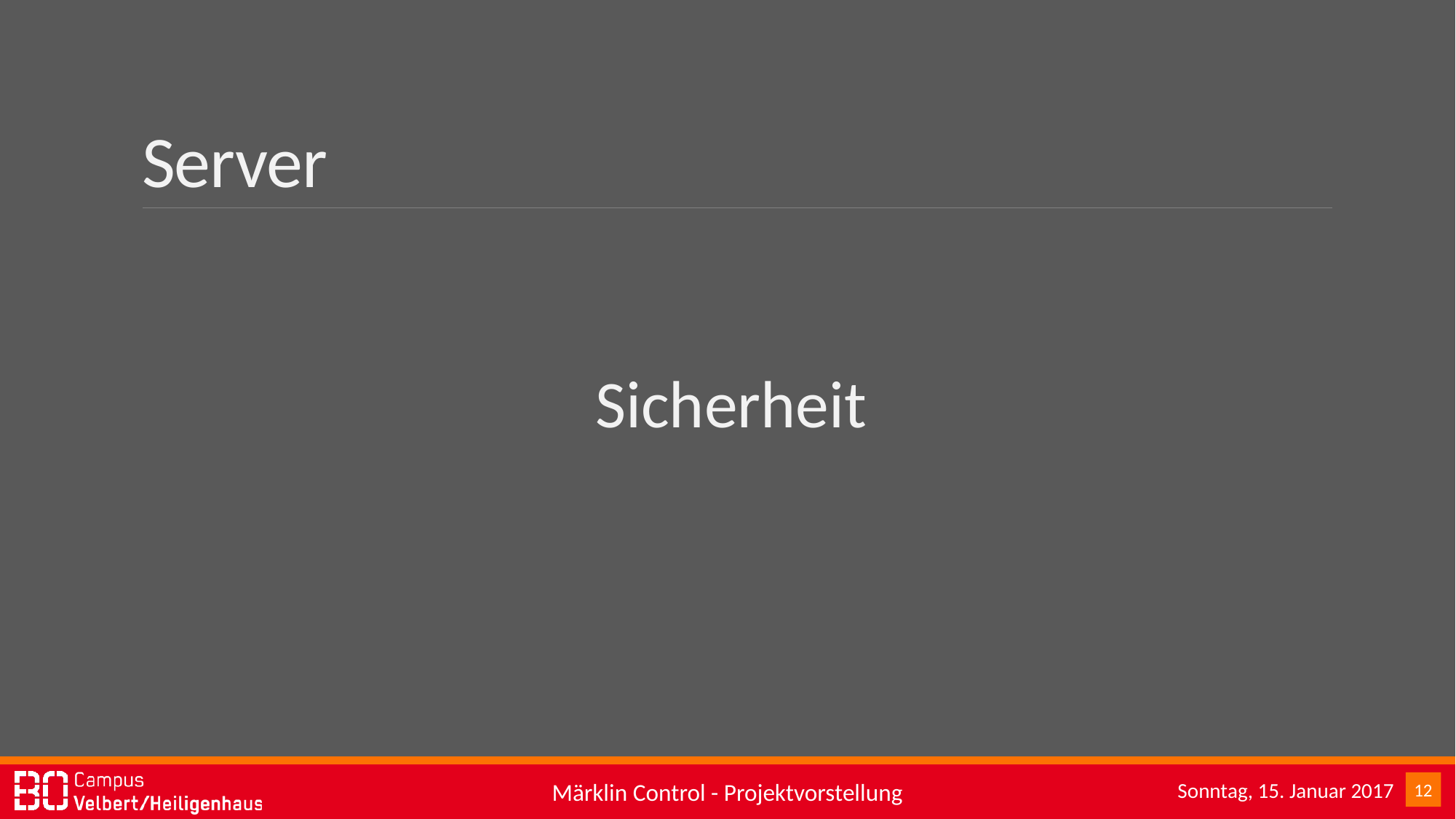

# Server
Sicherheit

Sonntag, 15. Januar 2017
12